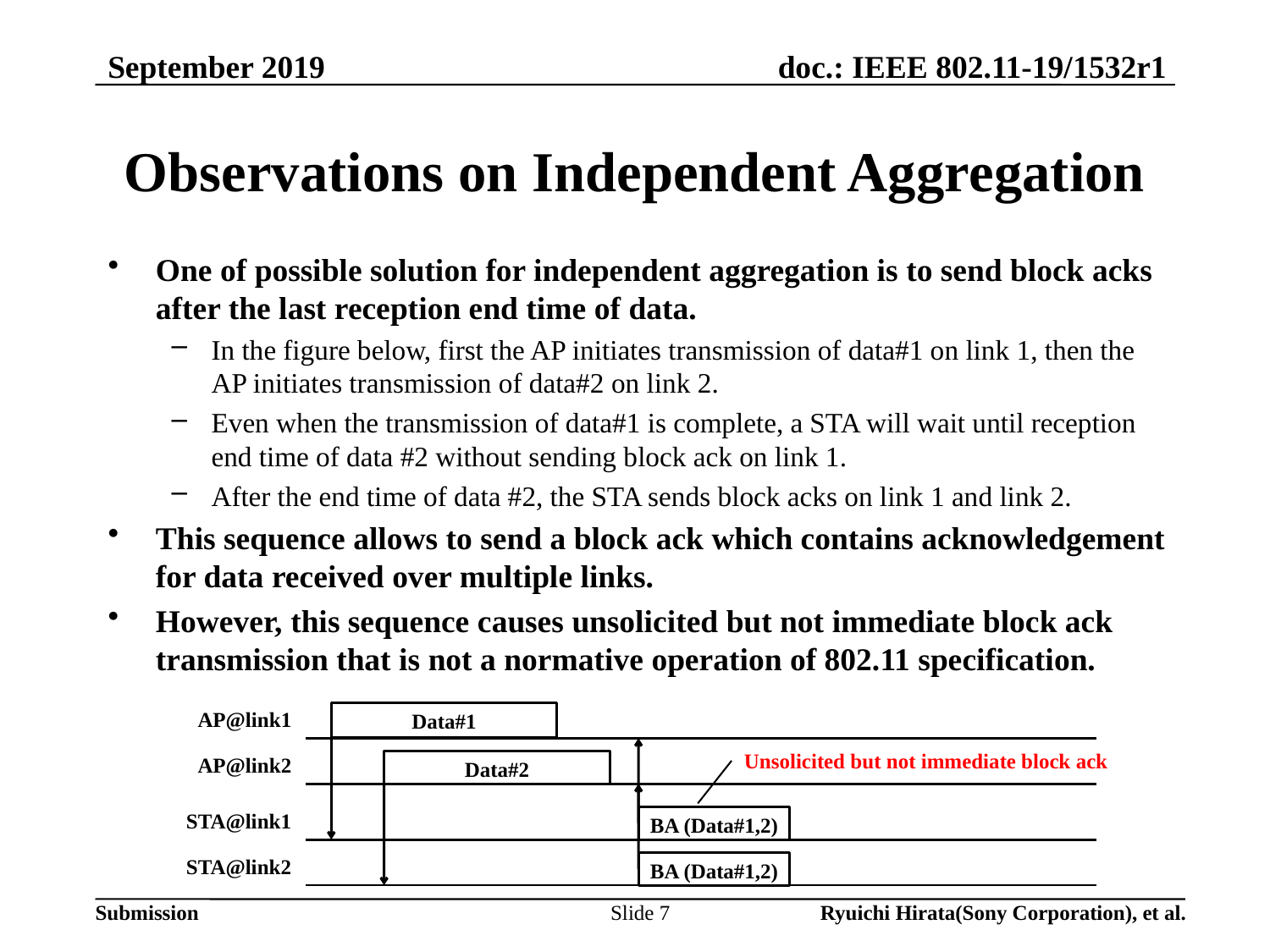

September 2019
# Observations on Independent Aggregation
One of possible solution for independent aggregation is to send block acks after the last reception end time of data.
In the figure below, first the AP initiates transmission of data#1 on link 1, then the AP initiates transmission of data#2 on link 2.
Even when the transmission of data#1 is complete, a STA will wait until reception end time of data #2 without sending block ack on link 1.
After the end time of data #2, the STA sends block acks on link 1 and link 2.
This sequence allows to send a block ack which contains acknowledgement for data received over multiple links.
However, this sequence causes unsolicited but not immediate block ack transmission that is not a normative operation of 802.11 specification.
AP@link1
Data#1
Unsolicited but not immediate block ack
AP@link2
Data#2
STA@link1
BA (Data#1,2)
STA@link2
BA (Data#1,2)
Slide 7
Ryuichi Hirata(Sony Corporation), et al.